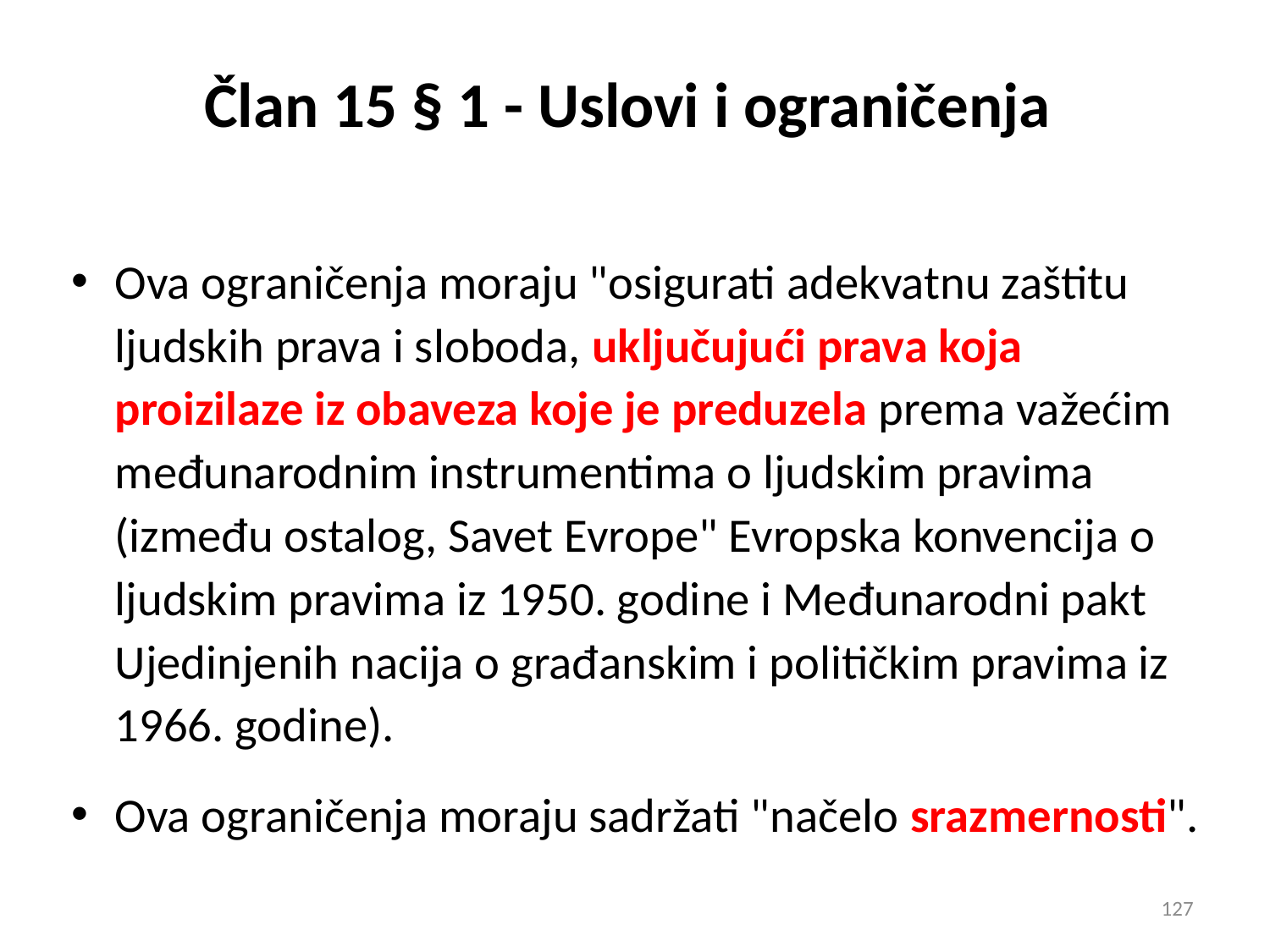

# Član 15 § 1 - Uslovi i ograničenja
Ova ograničenja moraju "osigurati adekvatnu zaštitu ljudskih prava i sloboda, uključujući prava koja proizilaze iz obaveza koje je preduzela prema važećim međunarodnim instrumentima o ljudskim pravima (između ostalog, Savet Evrope" Evropska konvencija o ljudskim pravima iz 1950. godine i Međunarodni pakt Ujedinjenih nacija o građanskim i političkim pravima iz 1966. godine).
Ova ograničenja moraju sadržati "načelo srazmernosti".
127